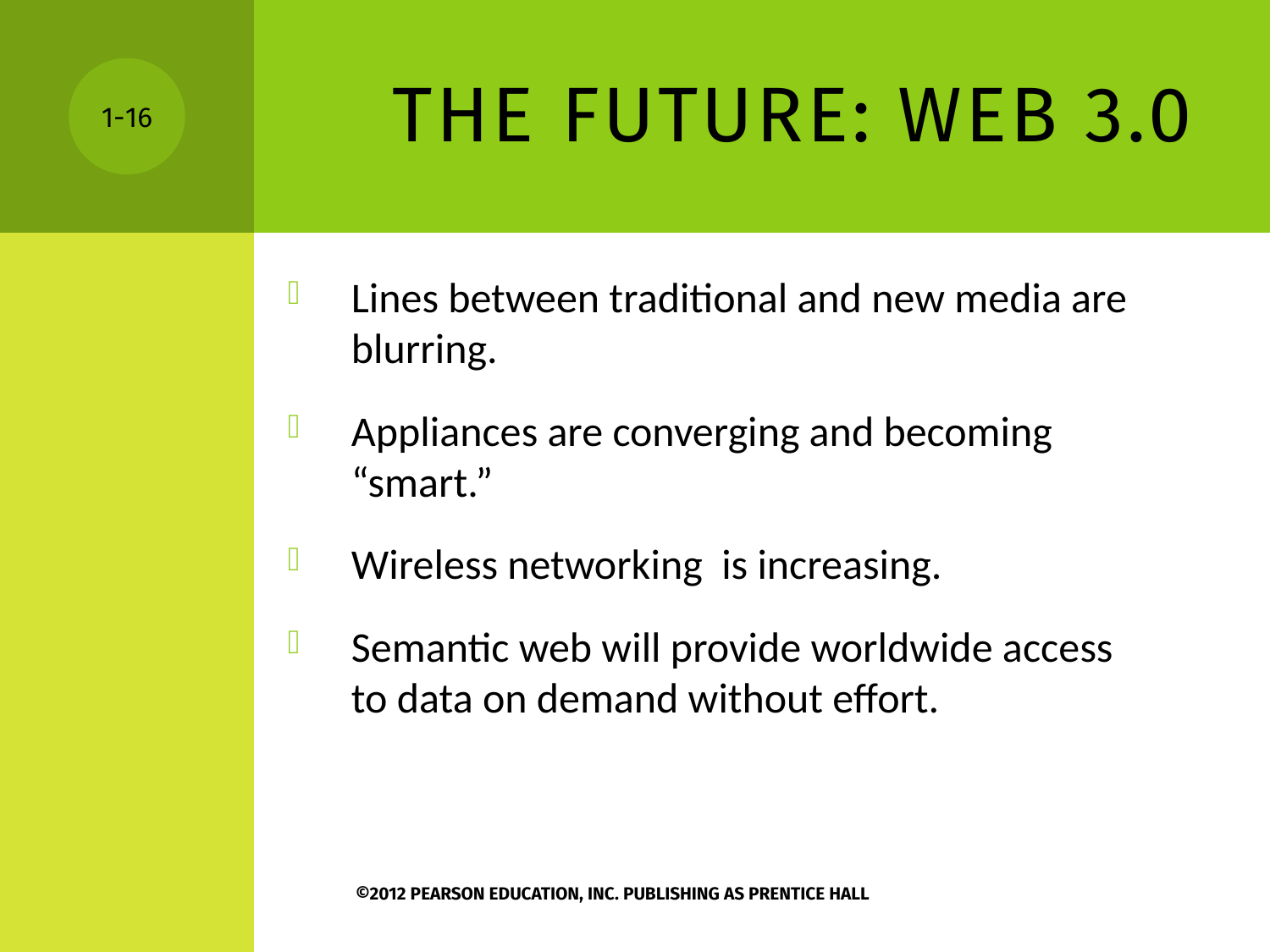

# The Future: Web 3.0
1-16
Lines between traditional and new media are blurring.
Appliances are converging and becoming “smart.”
Wireless networking  is increasing.
Semantic web will provide worldwide access to data on demand without effort.
 ©2012 PEARSON EDUCATION, INC. PUBLISHING AS PRENTICE HALL